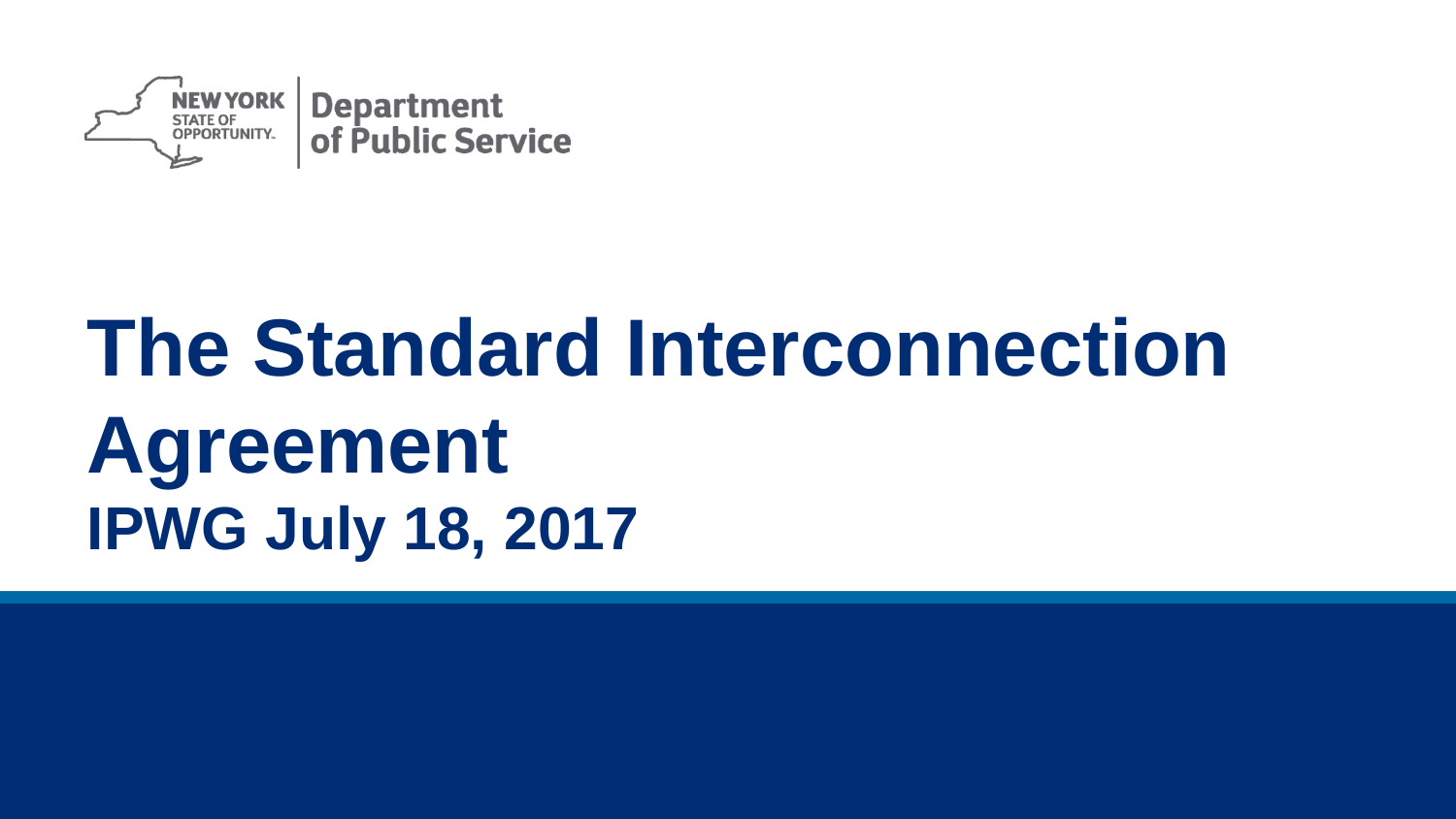

The Standard Interconnection Agreement
IPWG July 18, 2017